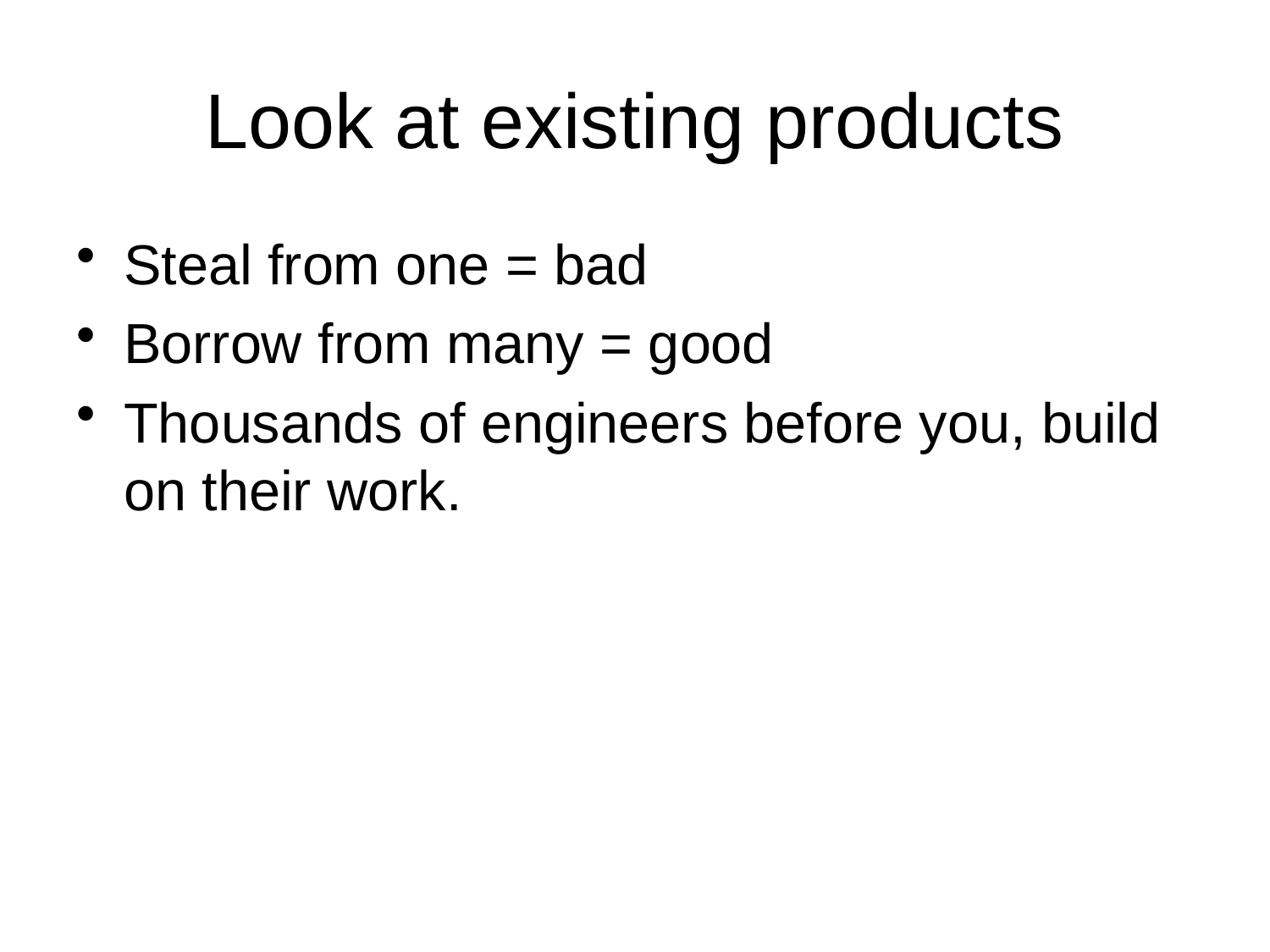

# Look at existing products
Steal from one = bad
Borrow from many = good
Thousands of engineers before you, build on their work.